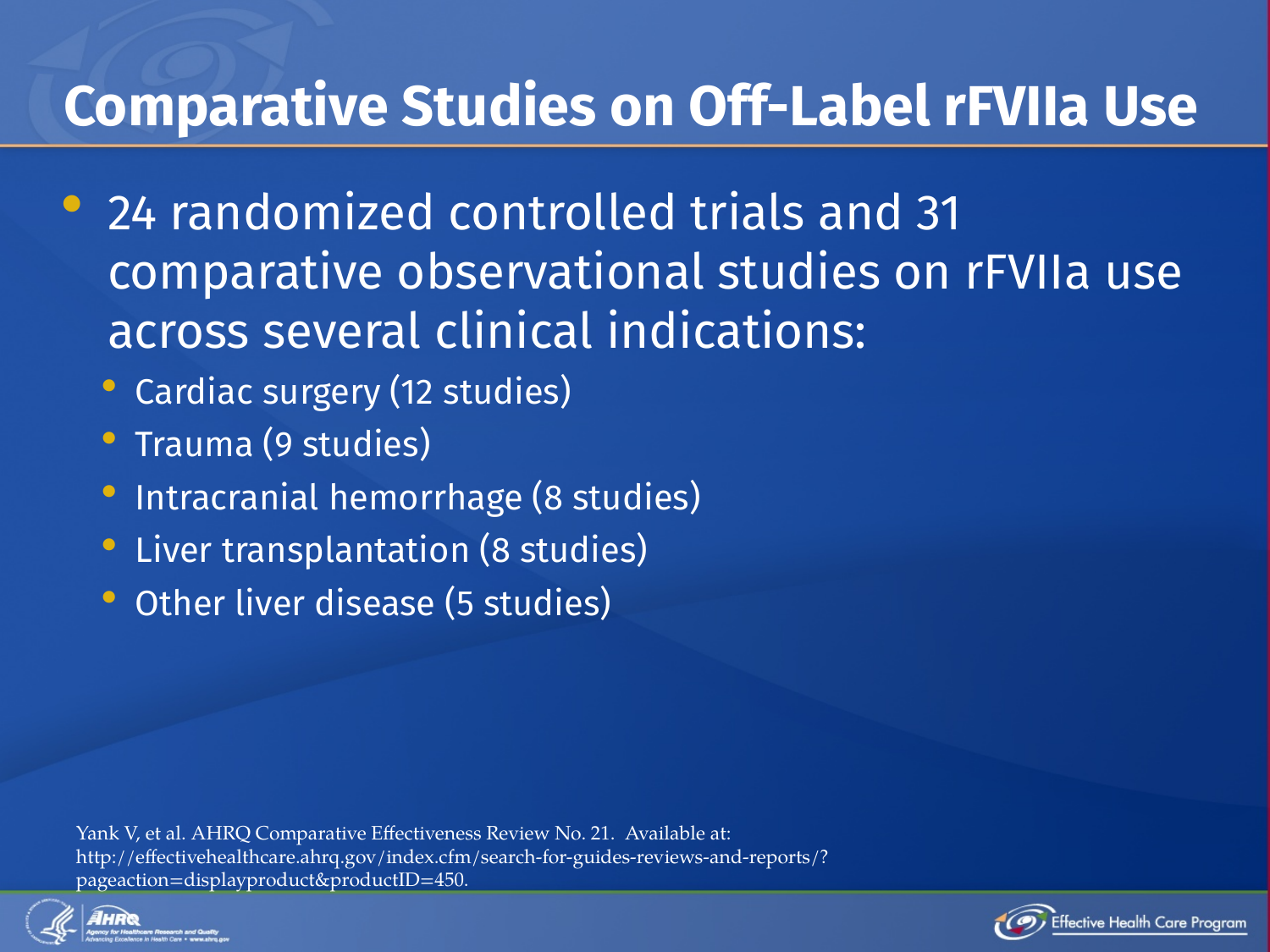

# Comparative Studies on Off-Label rFVIIa Use
24 randomized controlled trials and 31 comparative observational studies on rFVIIa use across several clinical indications:
Cardiac surgery (12 studies)
Trauma (9 studies)
Intracranial hemorrhage (8 studies)
Liver transplantation (8 studies)
Other liver disease (5 studies)
Yank V, et al. AHRQ Comparative Effectiveness Review No. 21.  Available at:   http://effectivehealthcare.ahrq.gov/index.cfm/search-for-guides-reviews-and-reports/?pageaction=displayproduct&productID=450.